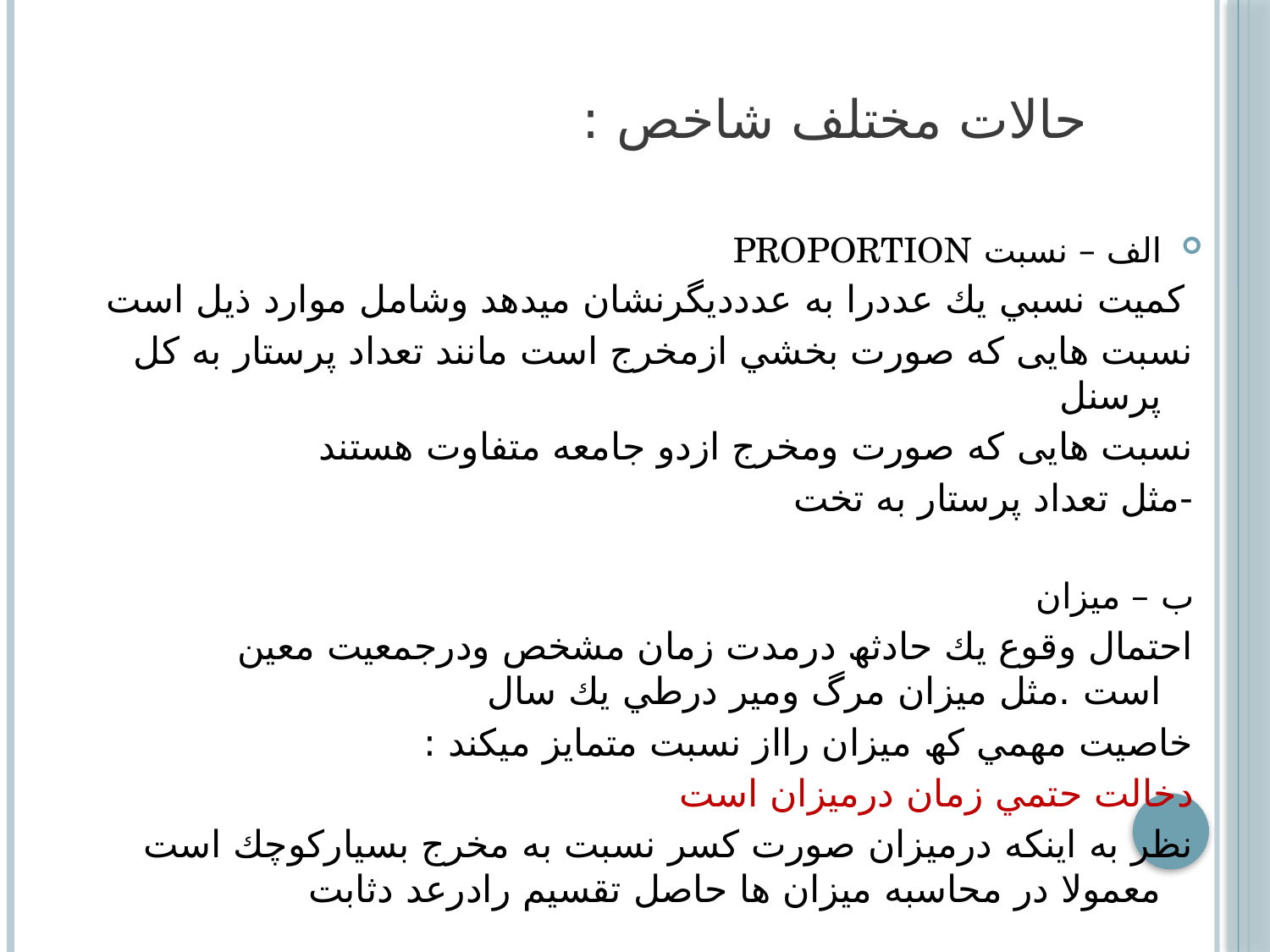

# حالات مختلف شاخص :
الف – نسبت PROPORTION
 كمیت نسبي یك عددرا به عدددیگرنشان میدهد وشامل موارد ذیل است
نسبت هایی كه صورت بخشي ازمخرج است مانند تعداد پرستار به كل پرسنل
نسبت هایی كه صورت ومخرج ازدو جامعه متفاوت هستند
-مثل تعداد پرستار به تخت

ب – میزان
احتمال وقوع یك حادثھ درمدت زمان مشخص ودرجمعیت معین است .مثل میزان مرگ ومیر درطي یك سال
خاصیت مھمي كھ میزان رااز نسبت متمایز میكند :
دخالت حتمي زمان درمیزان است
نظر به اینكه درمیزان صورت كسر نسبت به مخرج بسیاركوچك است معمولا در محاسبه میزان ها حاصل تقسیم رادرعد دثابت